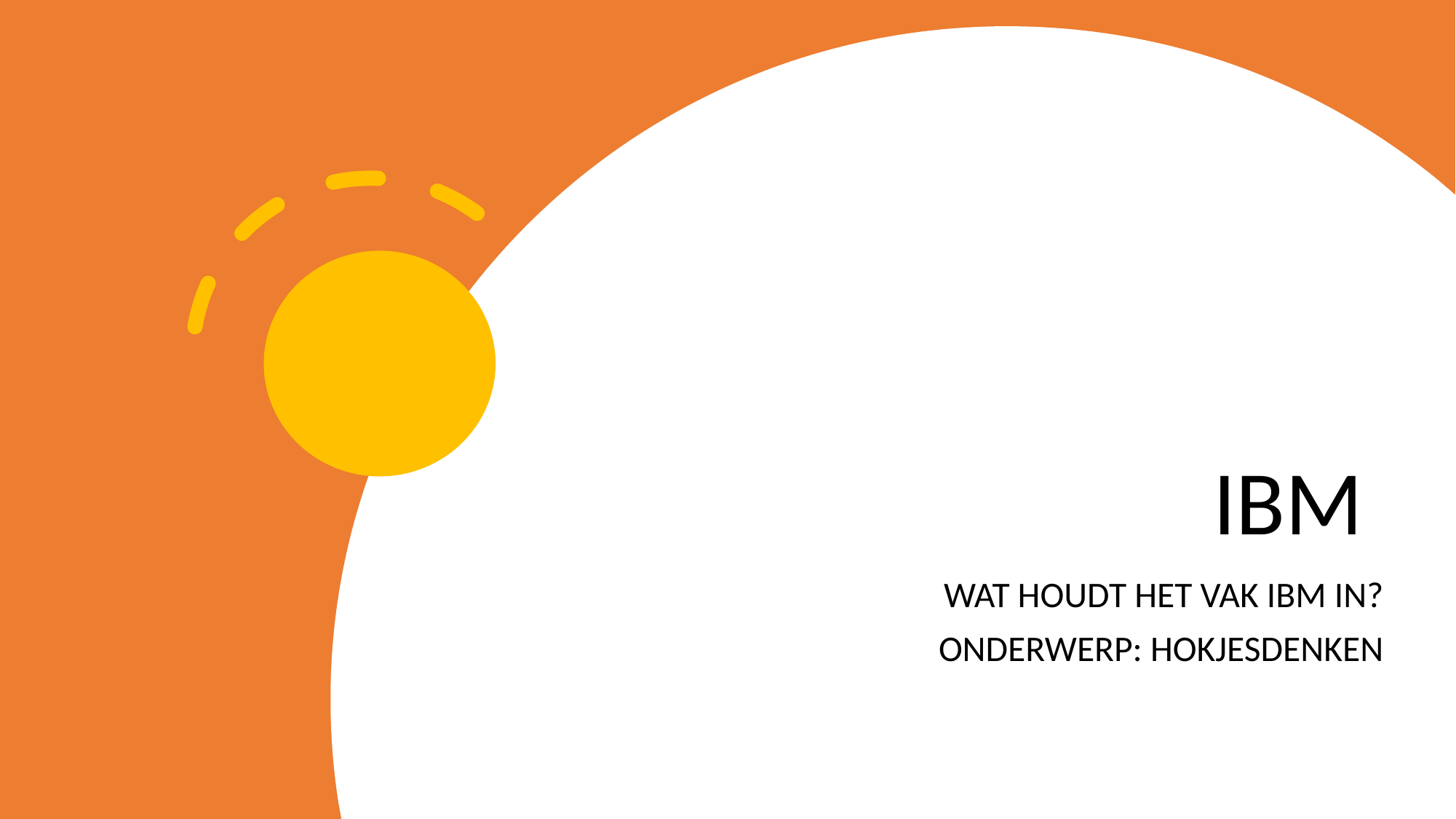

# IBM

WAT HOUDT HET VAK IBM IN?
ONDERWERP: HOKJESDENKEN